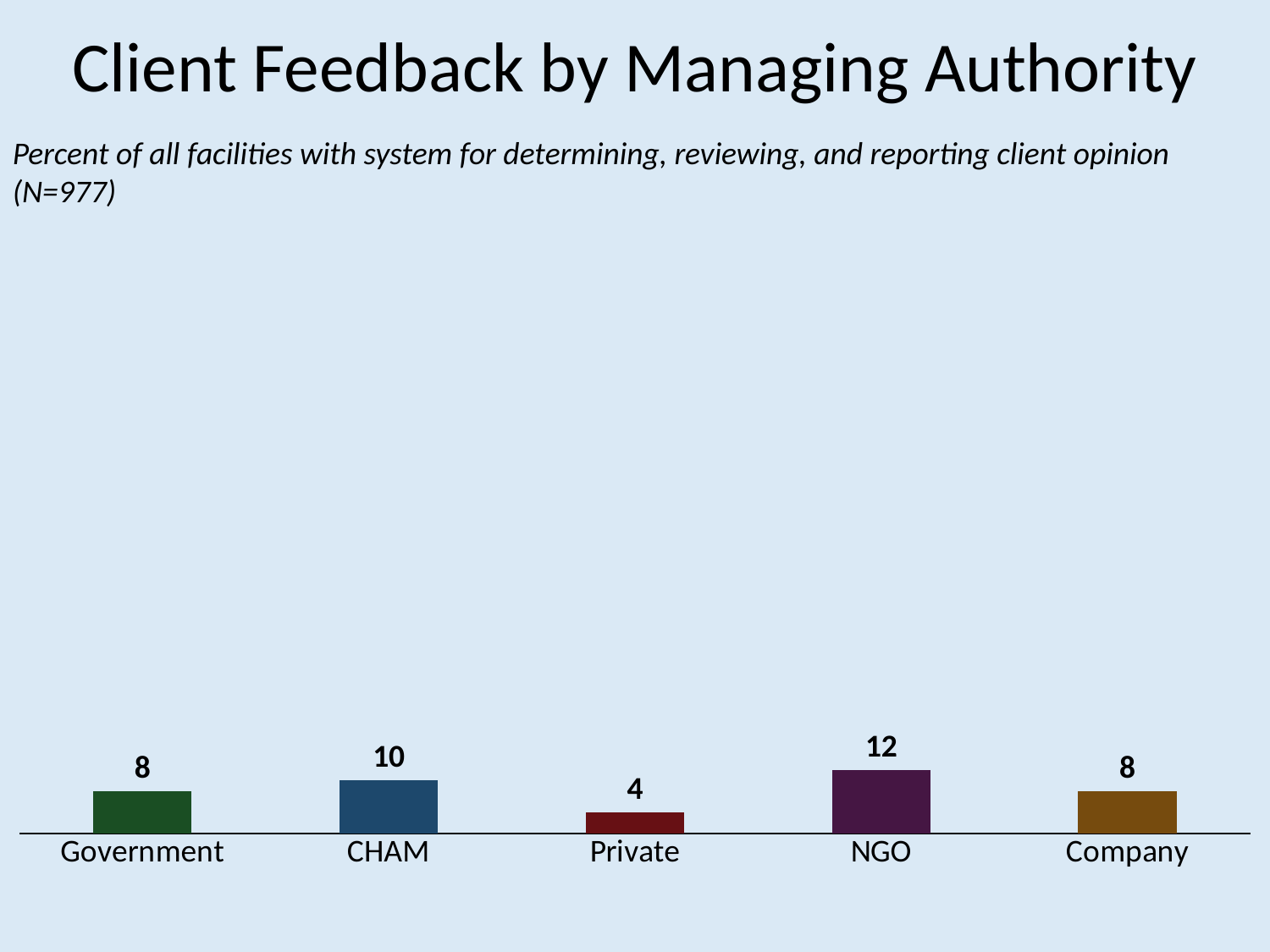

# Client Feedback by Managing Authority
Percent of all facilities with system for determining, reviewing, and reporting client opinion (N=977)

### Chart

| Category | Series 1 |
|---|---|
| Government | 8.0 |
| CHAM | 10.0 |
| Private | 4.0 |
| NGO | 12.0 |
| Company | 8.0 |